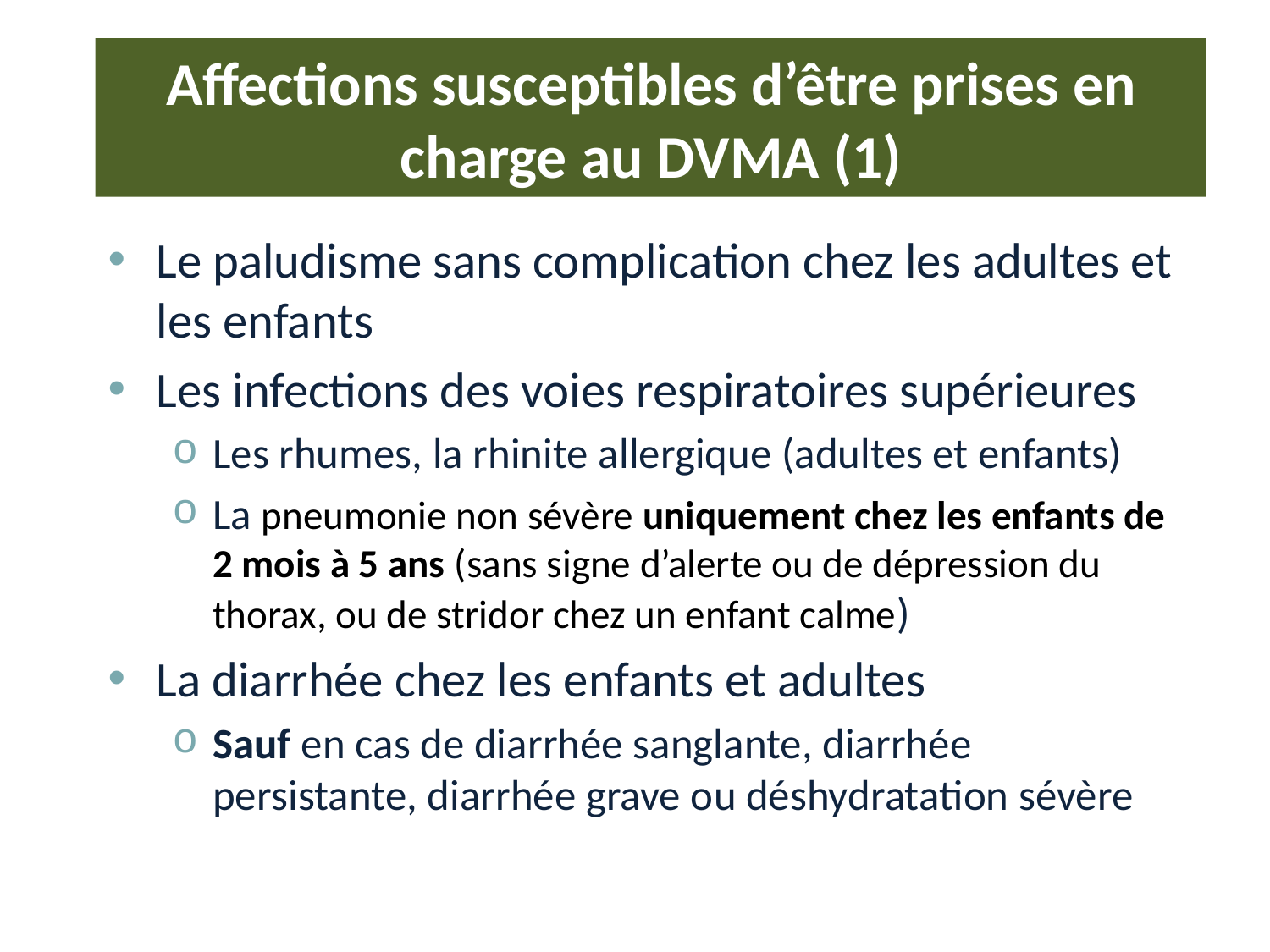

# Affections susceptibles d’être prises en charge au DVMA (1)
Le paludisme sans complication chez les adultes et les enfants
Les infections des voies respiratoires supérieures
Les rhumes, la rhinite allergique (adultes et enfants)
La pneumonie non sévère uniquement chez les enfants de 2 mois à 5 ans (sans signe d’alerte ou de dépression du thorax, ou de stridor chez un enfant calme)
La diarrhée chez les enfants et adultes
Sauf en cas de diarrhée sanglante, diarrhée persistante, diarrhée grave ou déshydratation sévère